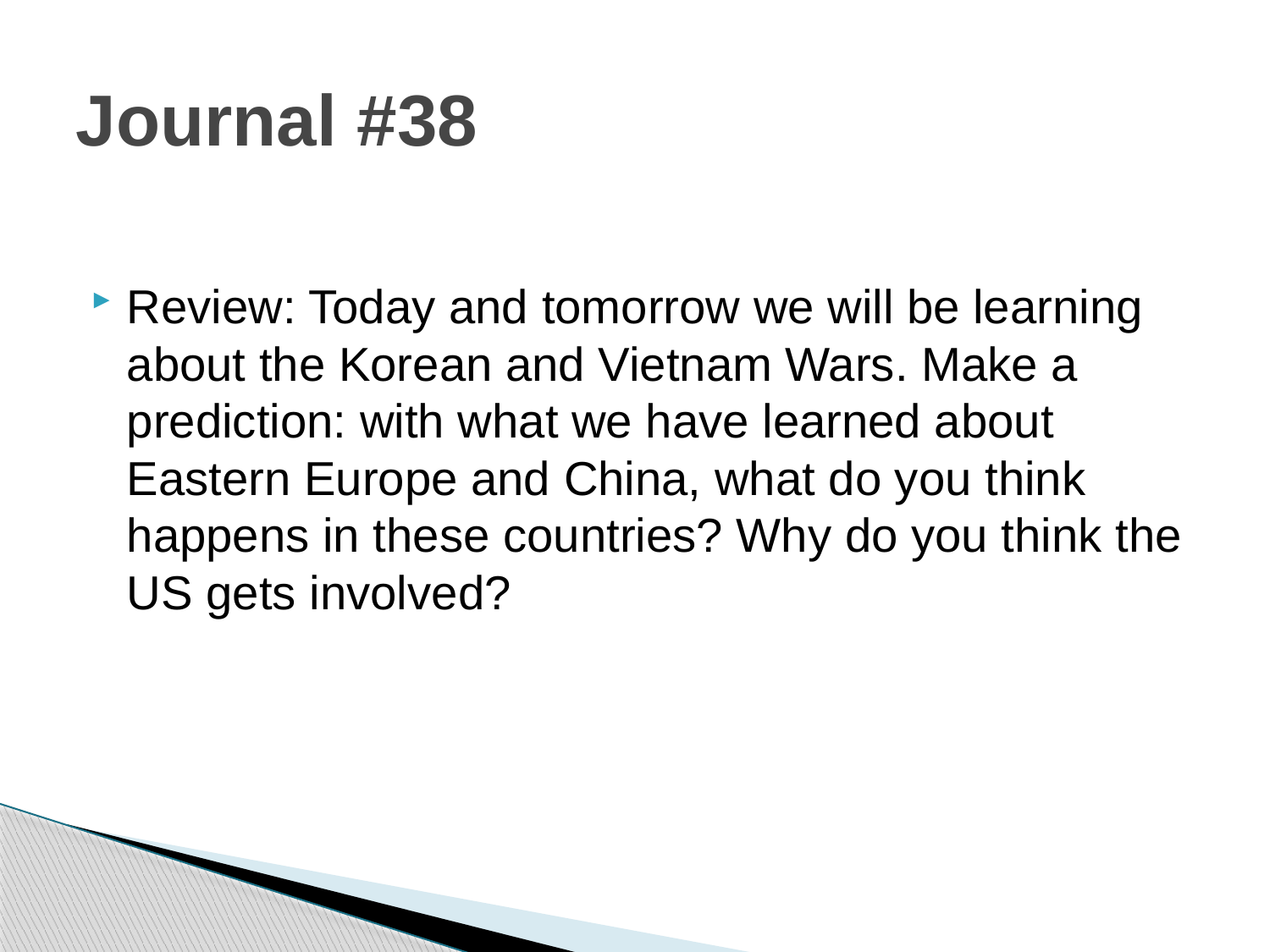

# Journal #38

Review: Today and tomorrow we will be learning about the Korean and Vietnam Wars. Make a prediction: with what we have learned about Eastern Europe and China, what do you think happens in these countries? Why do you think the US gets involved?